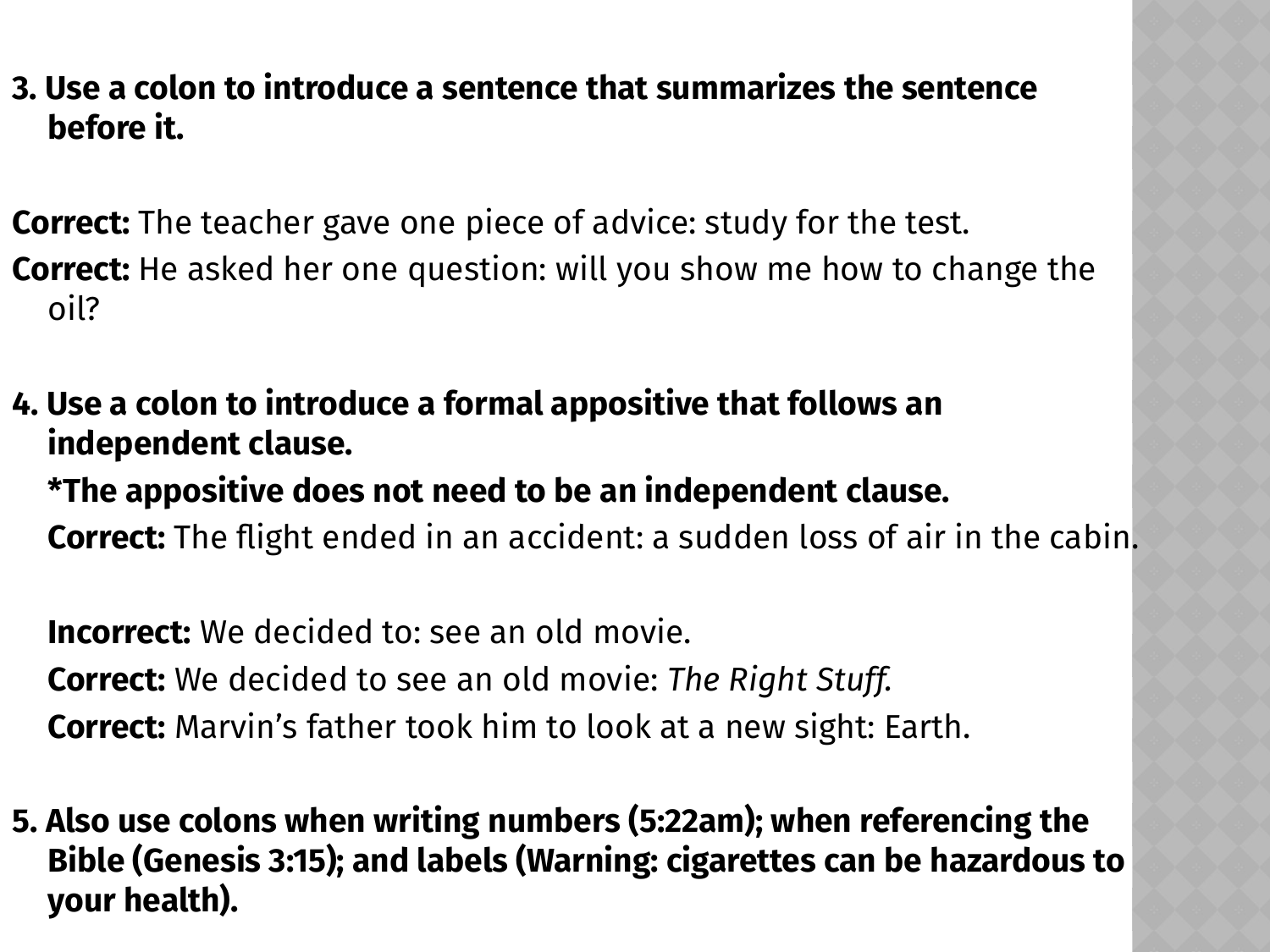

3. Use a colon to introduce a sentence that summarizes the sentence before it.

Correct: The teacher gave one piece of advice: study for the test.
Correct: He asked her one question: will you show me how to change the oil?

4. Use a colon to introduce a formal appositive that follows an independent clause.
	*The appositive does not need to be an independent clause.
	Correct: The flight ended in an accident: a sudden loss of air in the cabin.

	Incorrect: We decided to: see an old movie.
	Correct: We decided to see an old movie: The Right Stuff.
	Correct: Marvin’s father took him to look at a new sight: Earth.

5. Also use colons when writing numbers (5:22am); when referencing the Bible (Genesis 3:15); and labels (Warning: cigarettes can be hazardous to your health).